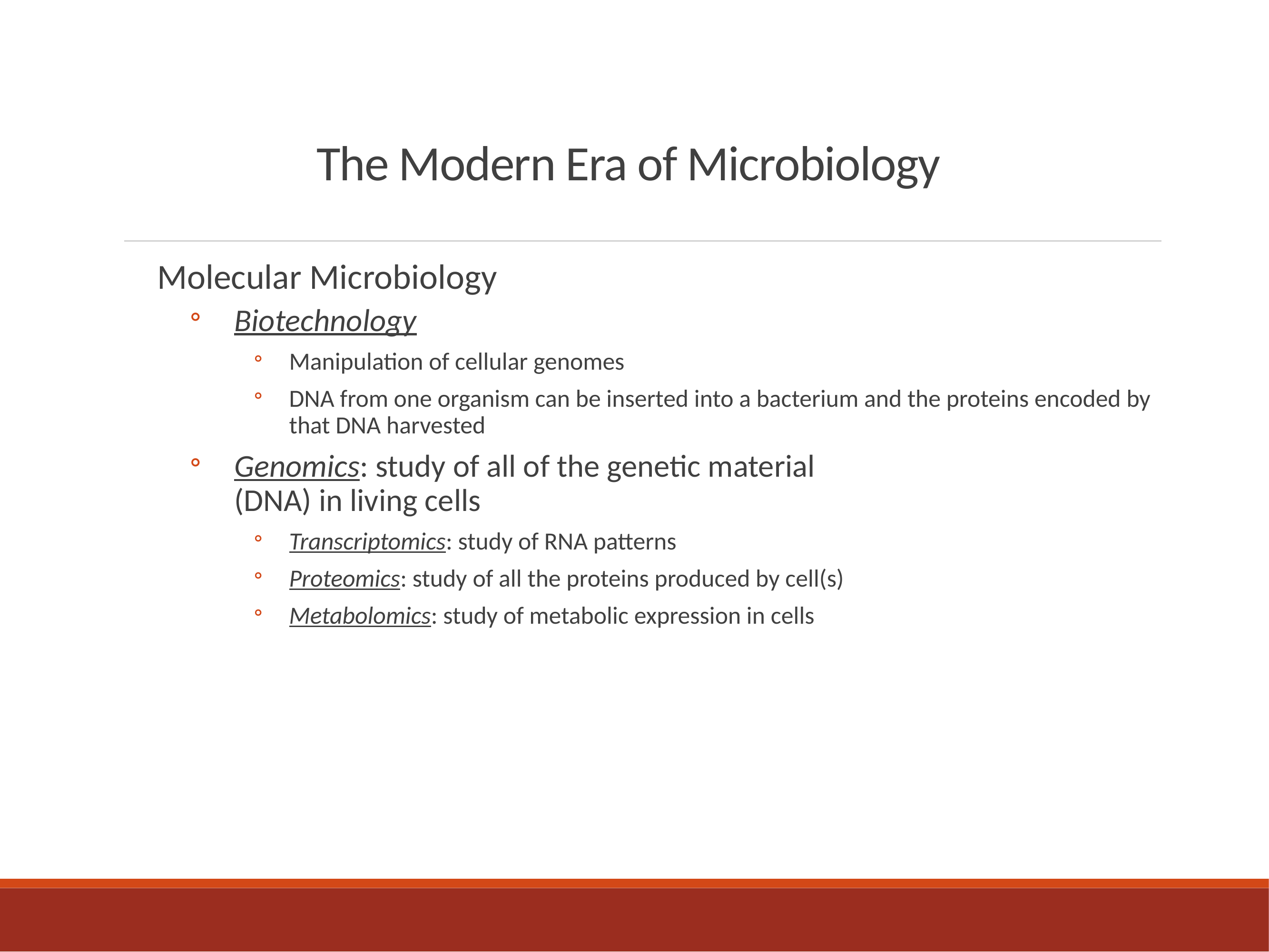

# The Modern Era of Microbiology
 Molecular Microbiology
Biotechnology
Manipulation of cellular genomes
DNA from one organism can be inserted into a bacterium and the proteins encoded by that DNA harvested
Genomics: study of all of the genetic material
(DNA) in living cells
Transcriptomics: study of RNA patterns
Proteomics: study of all the proteins produced by cell(s)
Metabolomics: study of metabolic expression in cells